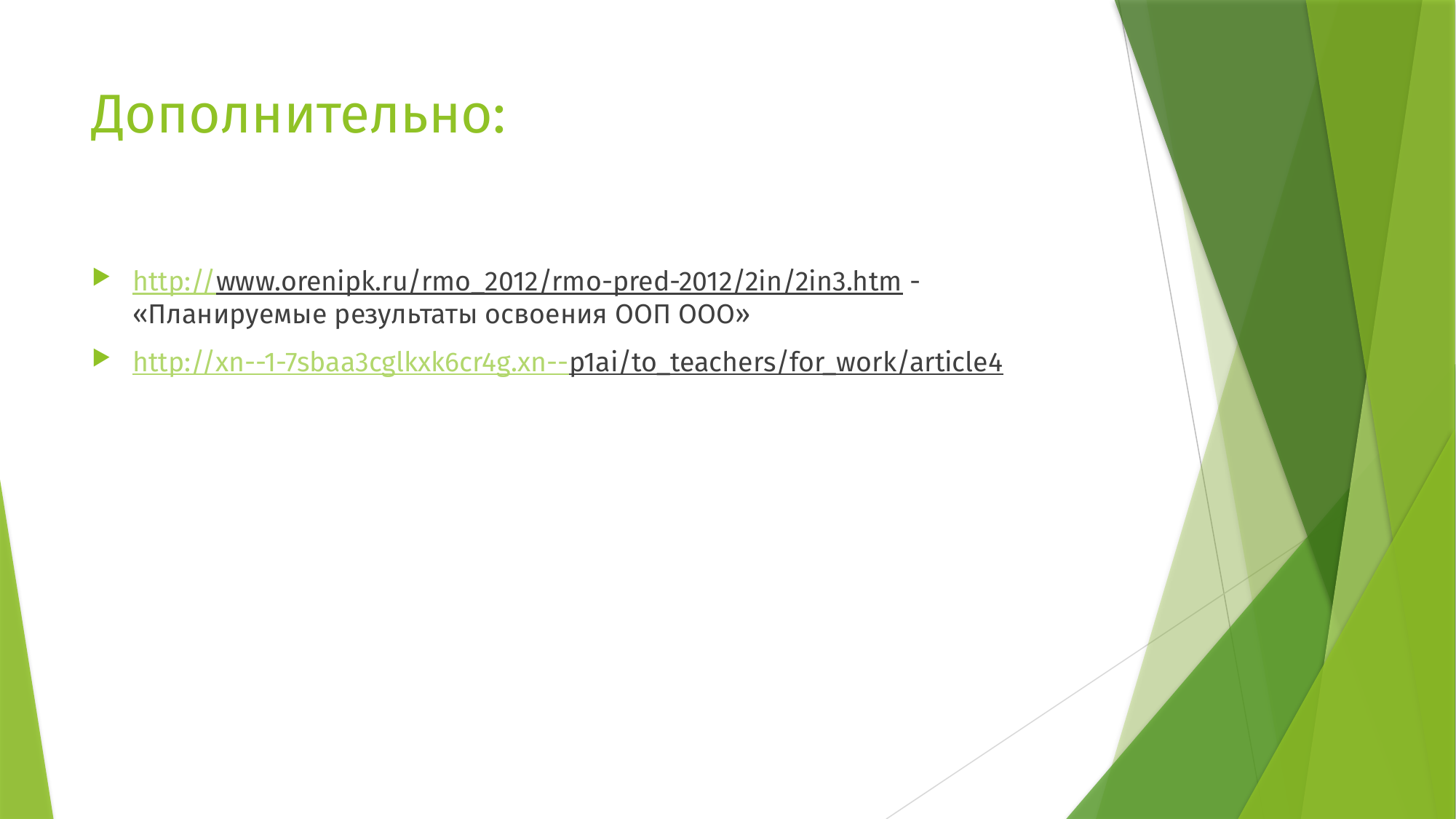

# Дополнительно:
http://www.orenipk.ru/rmo_2012/rmo-pred-2012/2in/2in3.htm - «Планируемые результаты освоения ООП ООО»
http://xn--1-7sbaa3cglkxk6cr4g.xn--p1ai/to_teachers/for_work/article4